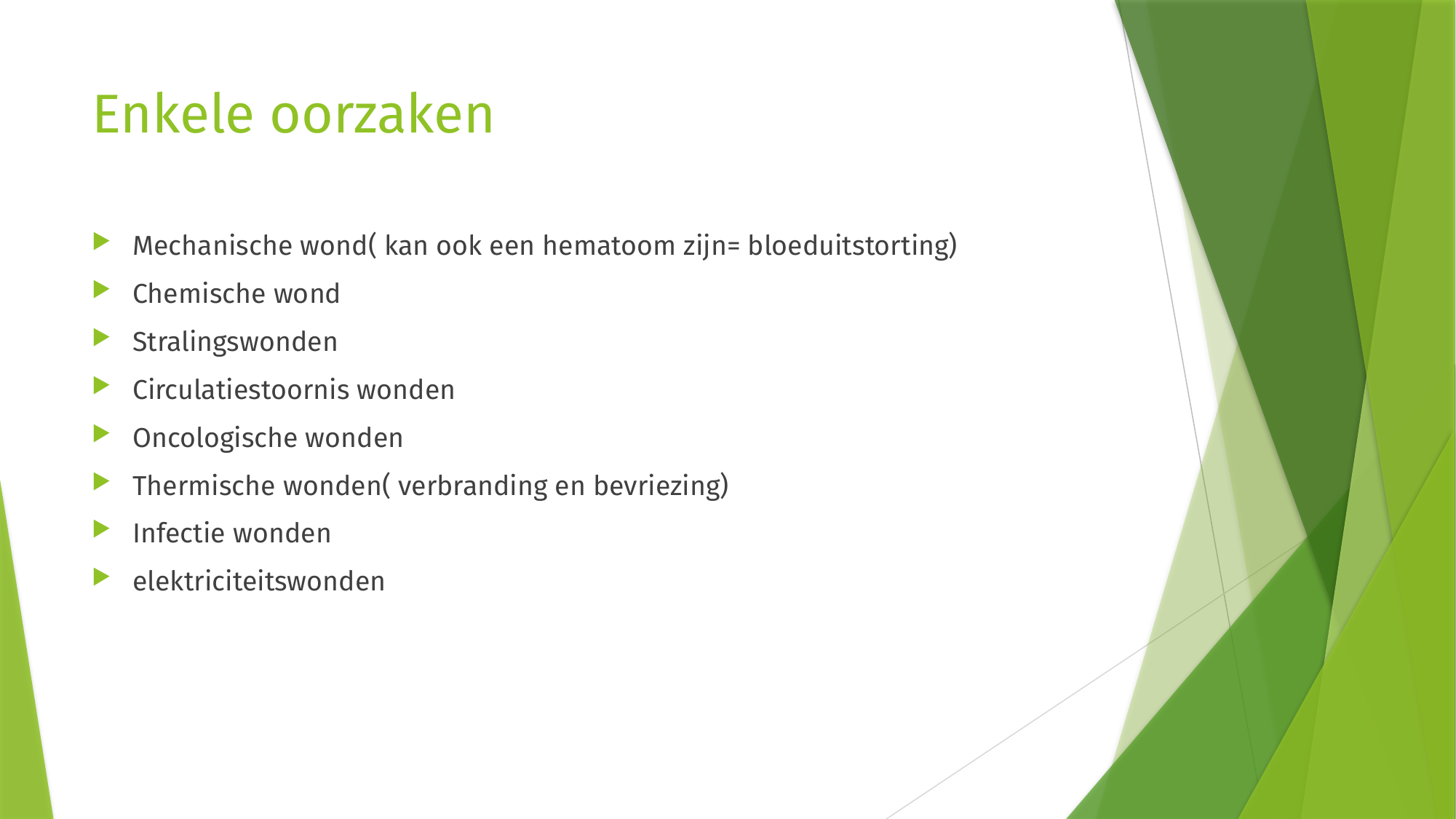

# Enkele oorzaken

Mechanische wond( kan ook een hematoom zijn= bloeduitstorting)
Chemische wond
Stralingswonden
Circulatiestoornis wonden
Oncologische wonden
Thermische wonden( verbranding en bevriezing)
Infectie wonden
elektriciteitswonden